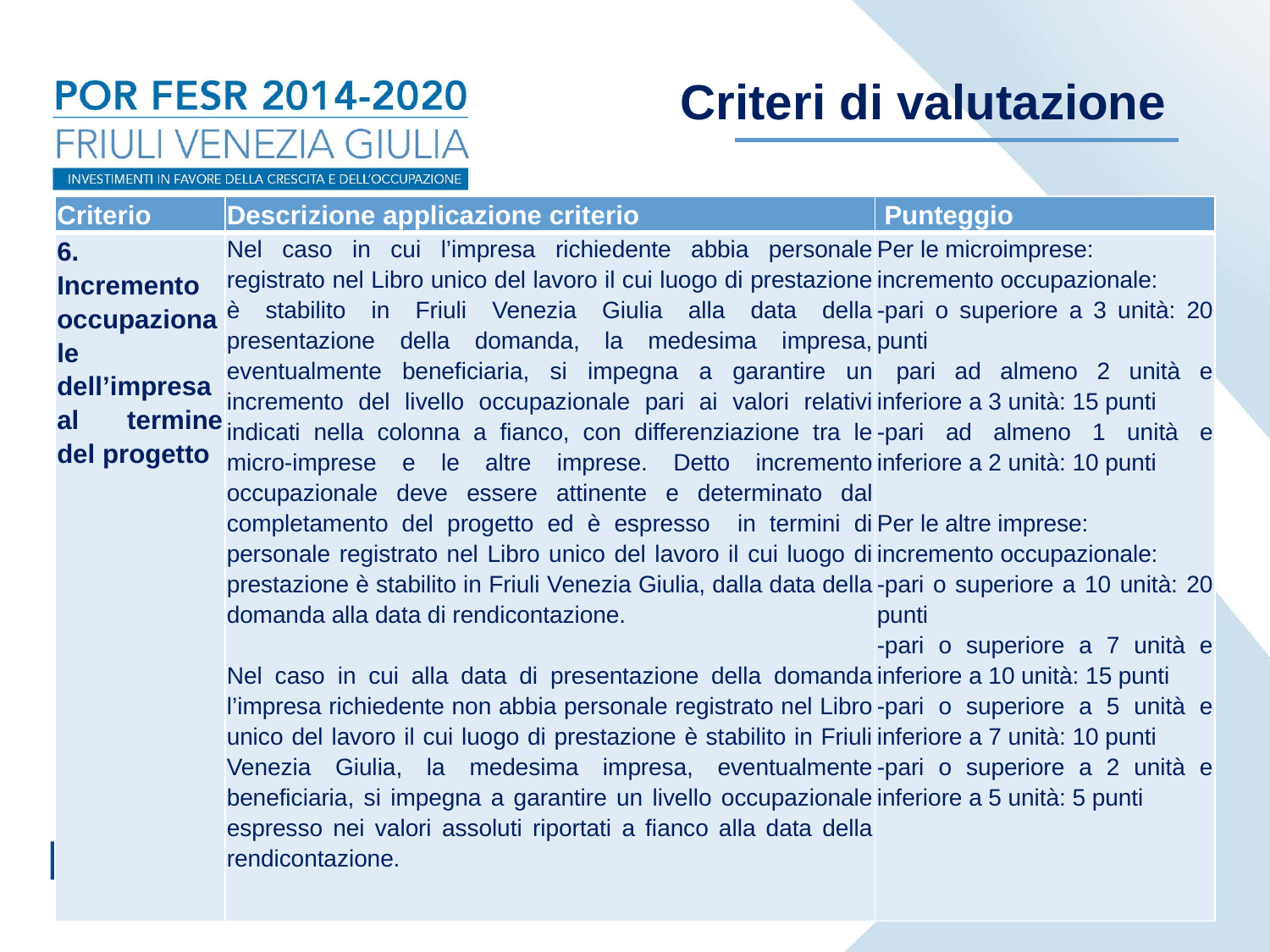

Criteri di valutazione
| Criterio | Descrizione applicazione criterio | Punteggio |
| --- | --- | --- |
| 6. Incremento occupazionale dell’impresa al termine del progetto | Nel caso in cui l’impresa richiedente abbia personale registrato nel Libro unico del lavoro il cui luogo di prestazione è stabilito in Friuli Venezia Giulia alla data della presentazione della domanda, la medesima impresa, eventualmente beneficiaria, si impegna a garantire un incremento del livello occupazionale pari ai valori relativi indicati nella colonna a fianco, con differenziazione tra le micro-imprese e le altre imprese. Detto incremento occupazionale deve essere attinente e determinato dal completamento del progetto ed è espresso in termini di personale registrato nel Libro unico del lavoro il cui luogo di prestazione è stabilito in Friuli Venezia Giulia, dalla data della domanda alla data di rendicontazione.   Nel caso in cui alla data di presentazione della domanda l’impresa richiedente non abbia personale registrato nel Libro unico del lavoro il cui luogo di prestazione è stabilito in Friuli Venezia Giulia, la medesima impresa, eventualmente beneficiaria, si impegna a garantire un livello occupazionale espresso nei valori assoluti riportati a fianco alla data della rendicontazione. | Per le microimprese: incremento occupazionale: -pari o superiore a 3 unità: 20 punti pari ad almeno 2 unità e inferiore a 3 unità: 15 punti -pari ad almeno 1 unità e inferiore a 2 unità: 10 punti   Per le altre imprese: incremento occupazionale: -pari o superiore a 10 unità: 20 punti -pari o superiore a 7 unità e inferiore a 10 unità: 15 punti -pari o superiore a 5 unità e inferiore a 7 unità: 10 punti -pari o superiore a 2 unità e inferiore a 5 unità: 5 punti |